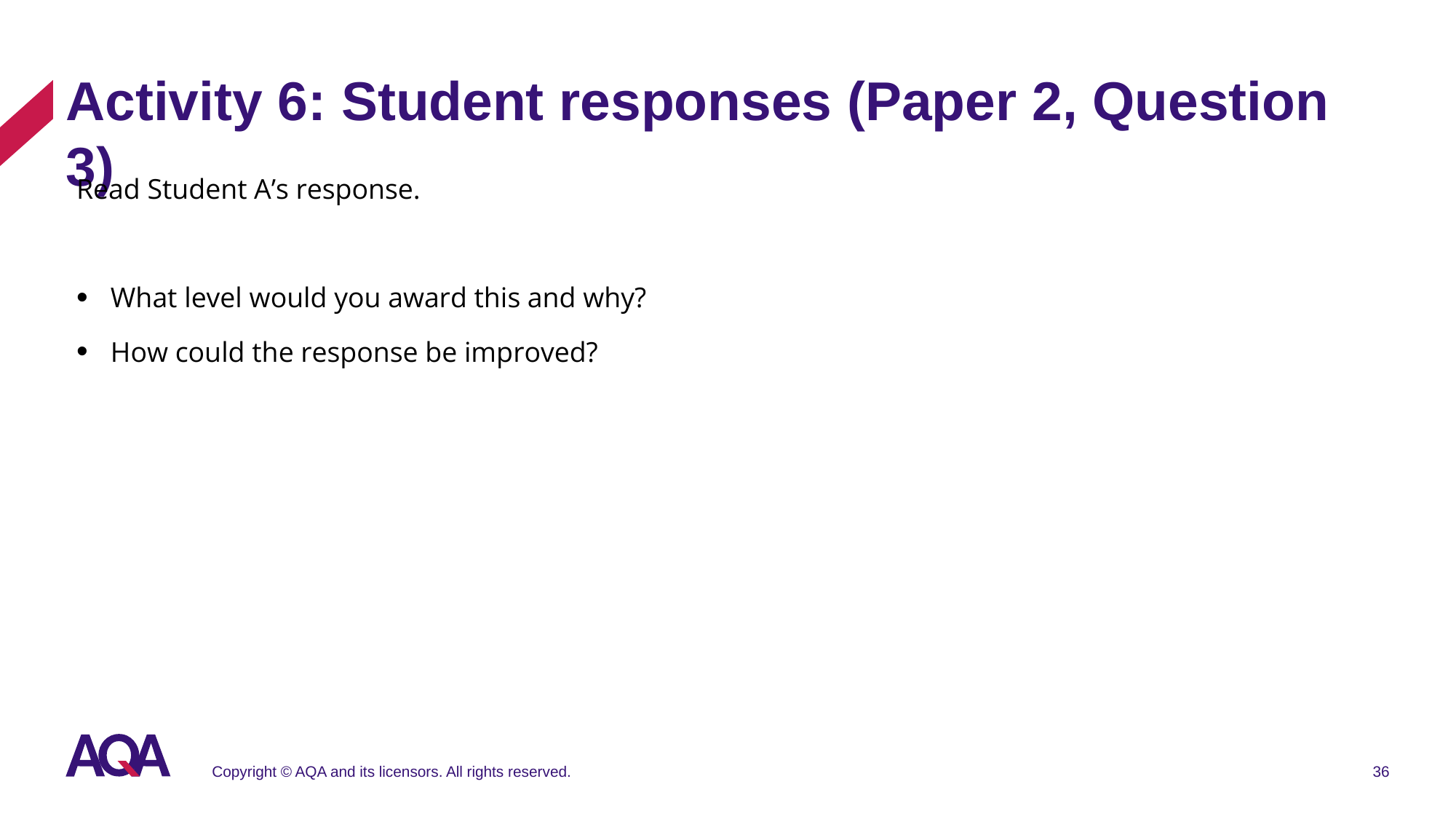

# Activity 6: Student responses (Paper 2, Question 3)
Read Student A’s response.

What level would you award this and why?
How could the response be improved?

Copyright © AQA and its licensors. All rights reserved.
36